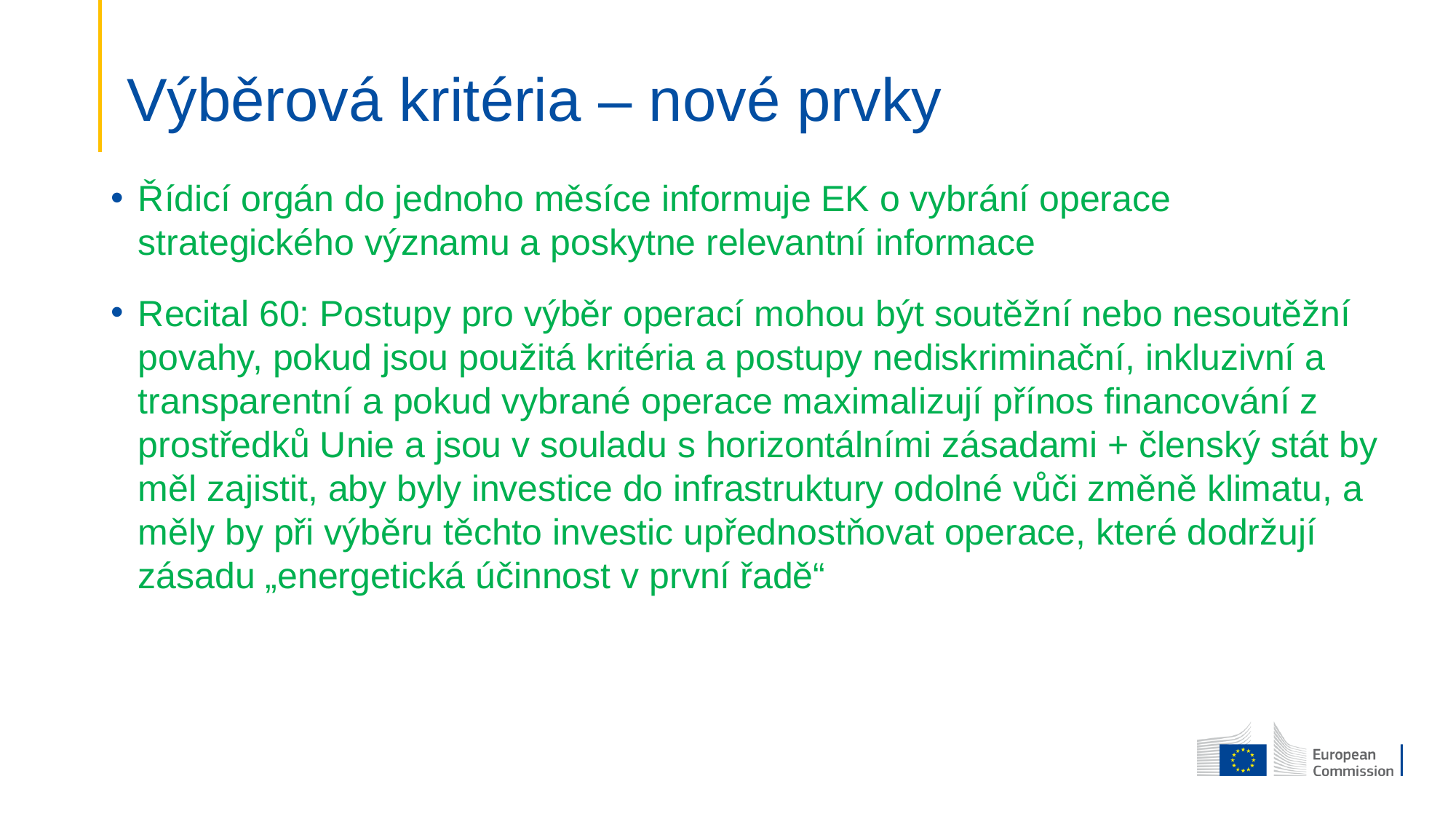

# Výběrová kritéria – nové prvky
Řídicí orgán do jednoho měsíce informuje EK o vybrání operace strategického významu a poskytne relevantní informace
Recital 60: Postupy pro výběr operací mohou být soutěžní nebo nesoutěžní povahy, pokud jsou použitá kritéria a postupy nediskriminační, inkluzivní a transparentní a pokud vybrané operace maximalizují přínos financování z prostředků Unie a jsou v souladu s horizontálními zásadami + členský stát by měl zajistit, aby byly investice do infrastruktury odolné vůči změně klimatu, a měly by při výběru těchto investic upřednostňovat operace, které dodržují zásadu „energetická účinnost v první řadě“